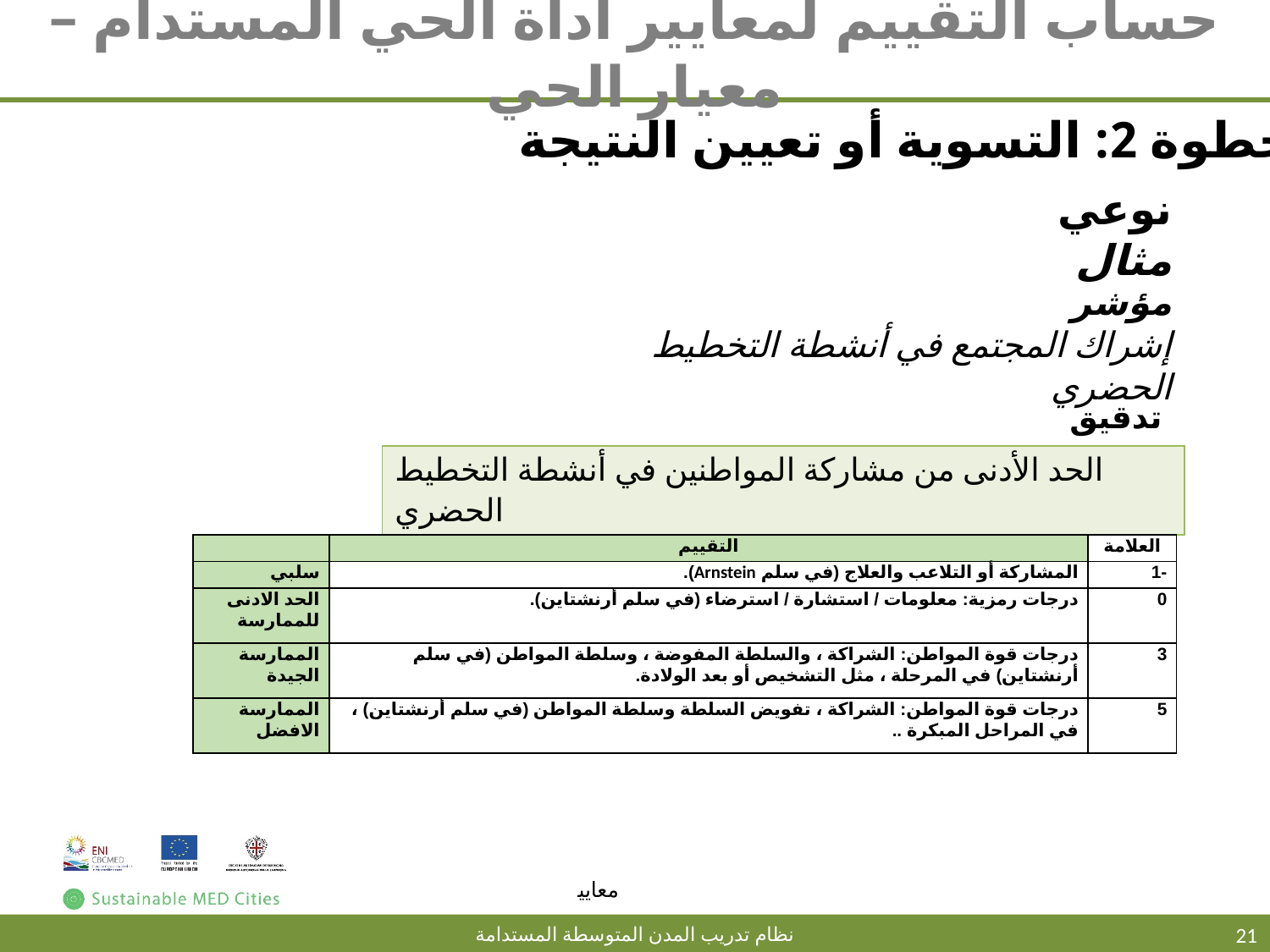

# حساب التقييم لمعايير أداة الحي المستدام – معيار الحي
الخطوة 2: التسوية أو تعيين النتيجة
نوعي
مثال
مؤشر
إشراك المجتمع في أنشطة التخطيط الحضري
تدقيق
| الحد الأدنى من مشاركة المواطنين في أنشطة التخطيط الحضري |
| --- |
|  | التقييم | العلامة |
| --- | --- | --- |
| سلبي | المشاركة أو التلاعب والعلاج (في سلم Arnstein). | -1 |
| الحد الادنى للممارسة | درجات رمزية: معلومات / استشارة / استرضاء (في سلم أرنشتاين). | 0 |
| الممارسة الجيدة | درجات قوة المواطن: الشراكة ، والسلطة المفوضة ، وسلطة المواطن (في سلم أرنشتاين) في المرحلة ، مثل التشخيص أو بعد الولادة. | 3 |
| الممارسة الافضل | درجات قوة المواطن: الشراكة ، تفويض السلطة وسلطة المواطن (في سلم أرنشتاين) ، في المراحل المبكرة .. | 5 |

21